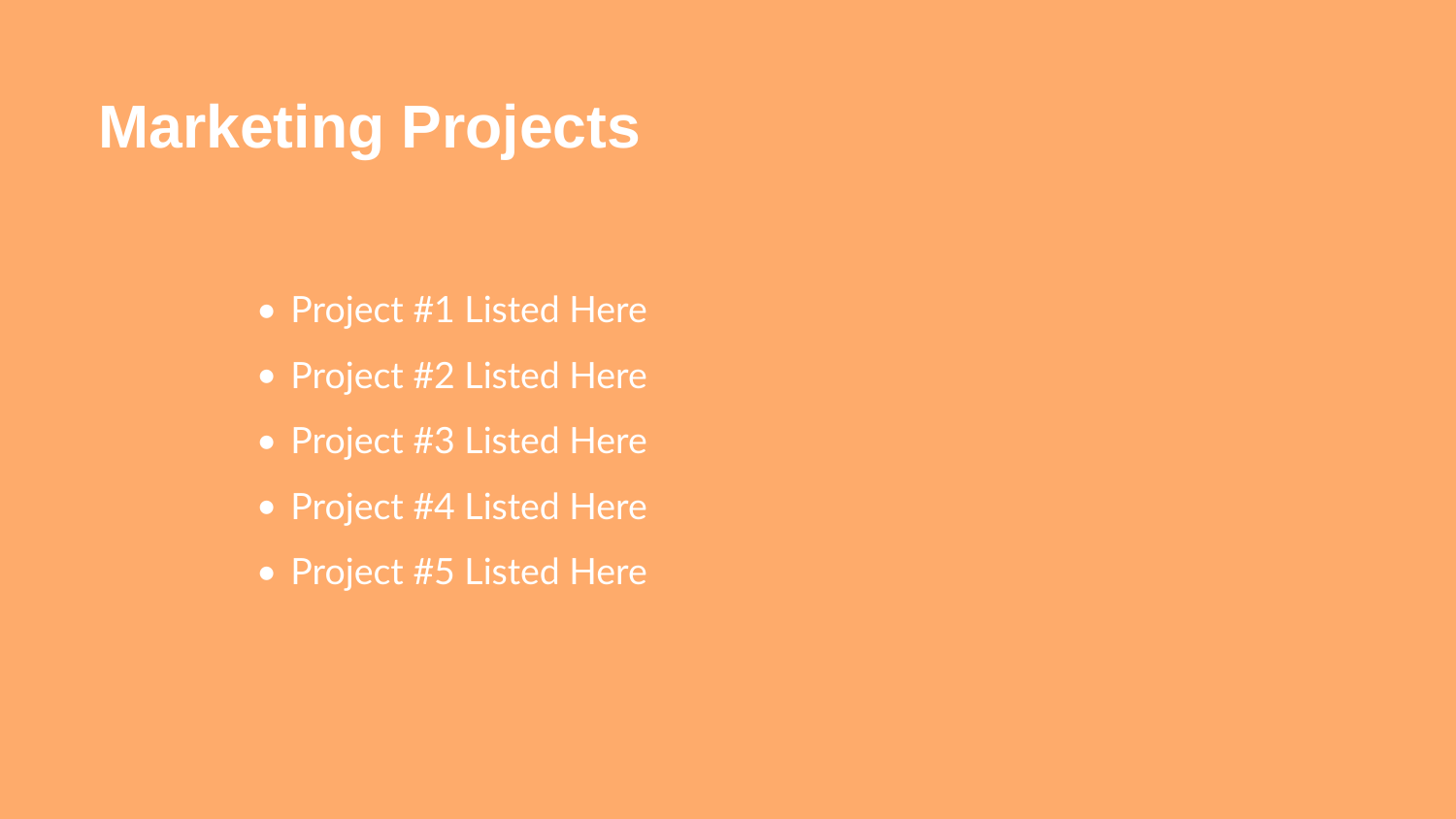

Marketing Projects
Project #1 Listed Here
Project #2 Listed Here
Project #3 Listed Here
Project #4 Listed Here
Project #5 Listed Here